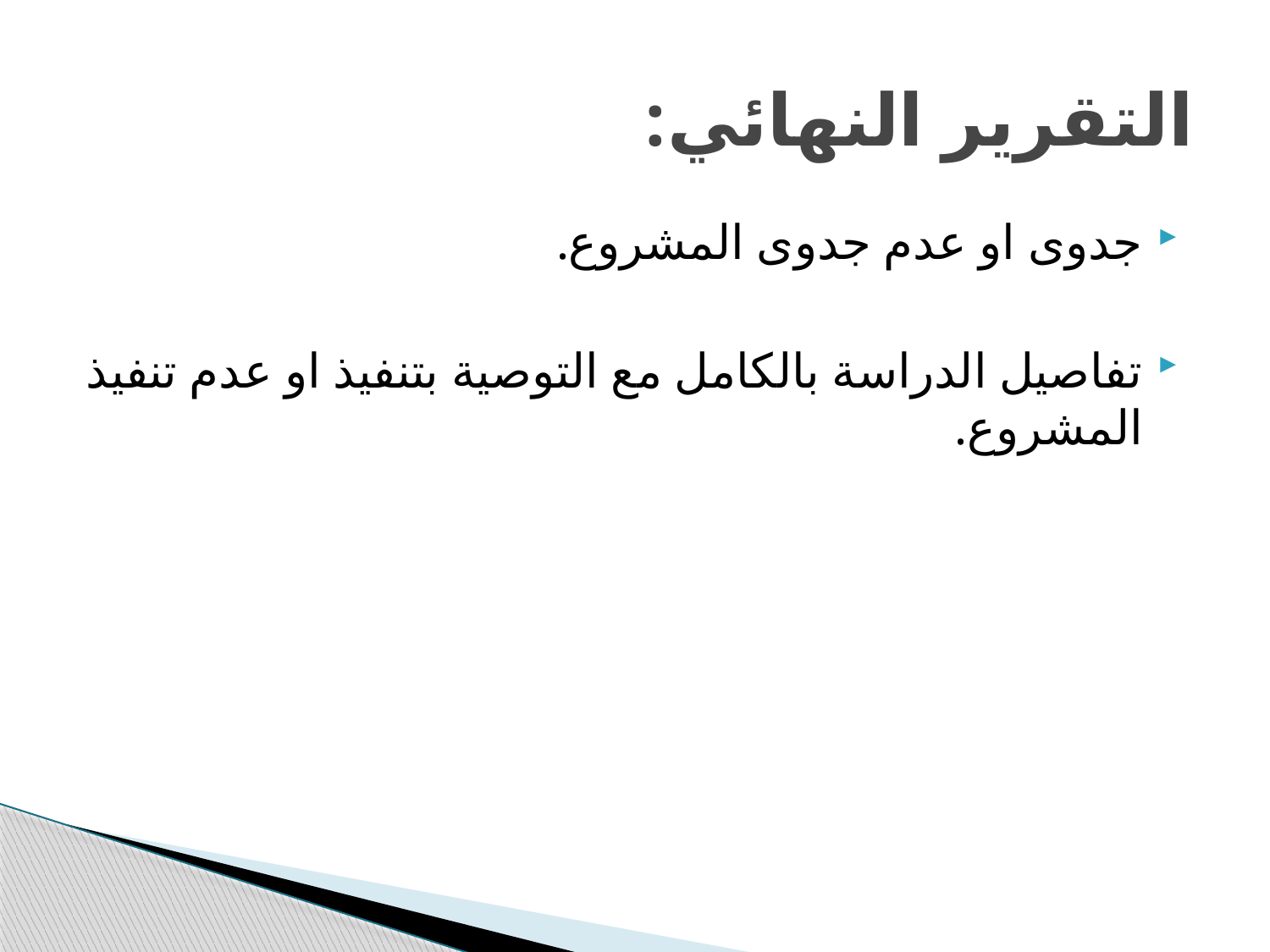

# التقرير النهائي:
جدوى او عدم جدوى المشروع.

تفاصيل الدراسة بالكامل مع التوصية بتنفيذ او عدم تنفيذ المشروع.